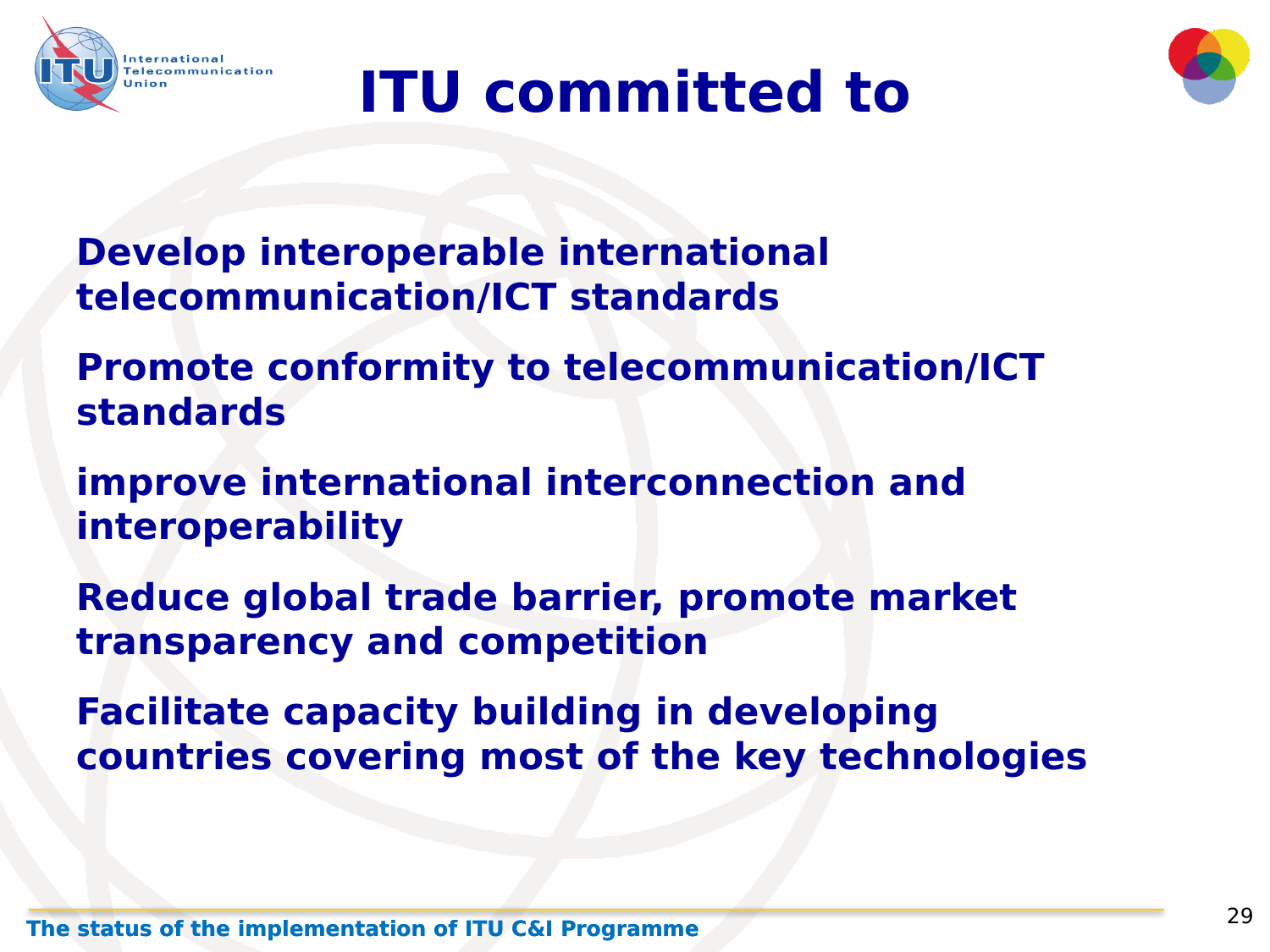

ITU committed to
Develop interoperable international telecommunication/ICT standards
Promote conformity to telecommunication/ICT standards
improve international interconnection and interoperability
Reduce global trade barrier, promote market transparency and competition
Facilitate capacity building in developing countries covering most of the key technologies

29